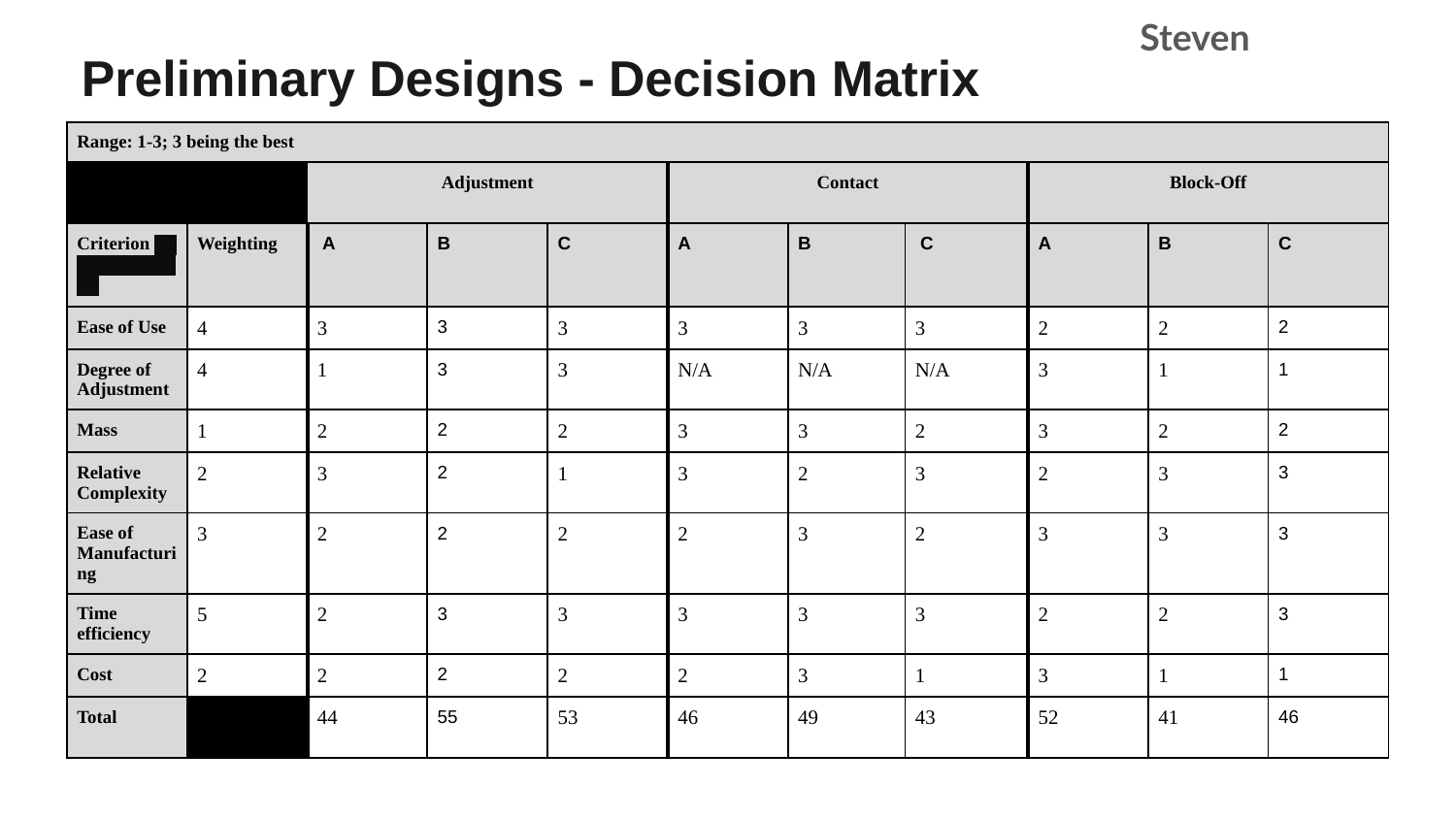

Steven
Preliminary Designs - Decision Matrix
| Range: 1-3; 3 being the best |  |  |  |  |  |  |  |  |  |  |
| --- | --- | --- | --- | --- | --- | --- | --- | --- | --- | --- |
|  |  | Adjustment |  |  | Contact |  |  | Block-Off |  |  |
| Criterion | Weighting | A | B | C | A | B | C | A | B | C |
| Ease of Use | 4 | 3 | 3 | 3 | 3 | 3 | 3 | 2 | 2 | 2 |
| Degree of Adjustment | 4 | 1 | 3 | 3 | N/A | N/A | N/A | 3 | 1 | 1 |
| Mass | 1 | 2 | 2 | 2 | 3 | 3 | 2 | 3 | 2 | 2 |
| Relative Complexity | 2 | 3 | 2 | 1 | 3 | 2 | 3 | 2 | 3 | 3 |
| Ease of Manufacturing | 3 | 2 | 2 | 2 | 2 | 3 | 2 | 3 | 3 | 3 |
| Time efficiency | 5 | 2 | 3 | 3 | 3 | 3 | 3 | 2 | 2 | 3 |
| Cost | 2 | 2 | 2 | 2 | 2 | 3 | 1 | 3 | 1 | 1 |
| Total |  | 44 | 55 | 53 | 46 | 49 | 43 | 52 | 41 | 46 |